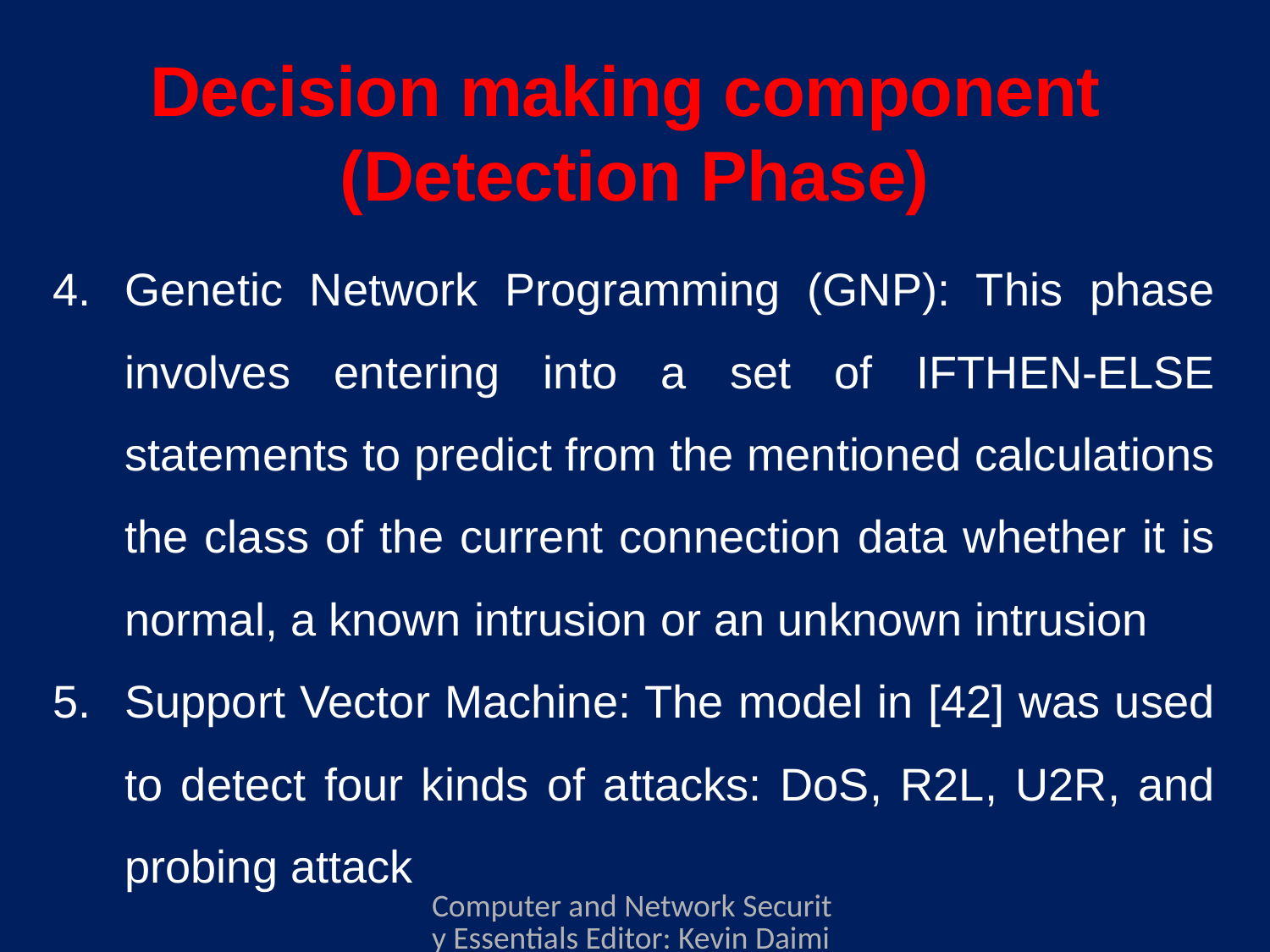

# Decision making component (Detection Phase)
Genetic Network Programming (GNP): This phase involves entering into a set of IFTHEN-ELSE statements to predict from the mentioned calculations the class of the current connection data whether it is normal, a known intrusion or an unknown intrusion
Support Vector Machine: The model in [42] was used to detect four kinds of attacks: DoS, R2L, U2R, and probing attack
Computer and Network Security Essentials Editor: Kevin Daimi Associate Editors: Guillermo Francia, Levent Ertaul, Luis H. Encinas, Eman El-Sheikh Published by Springer